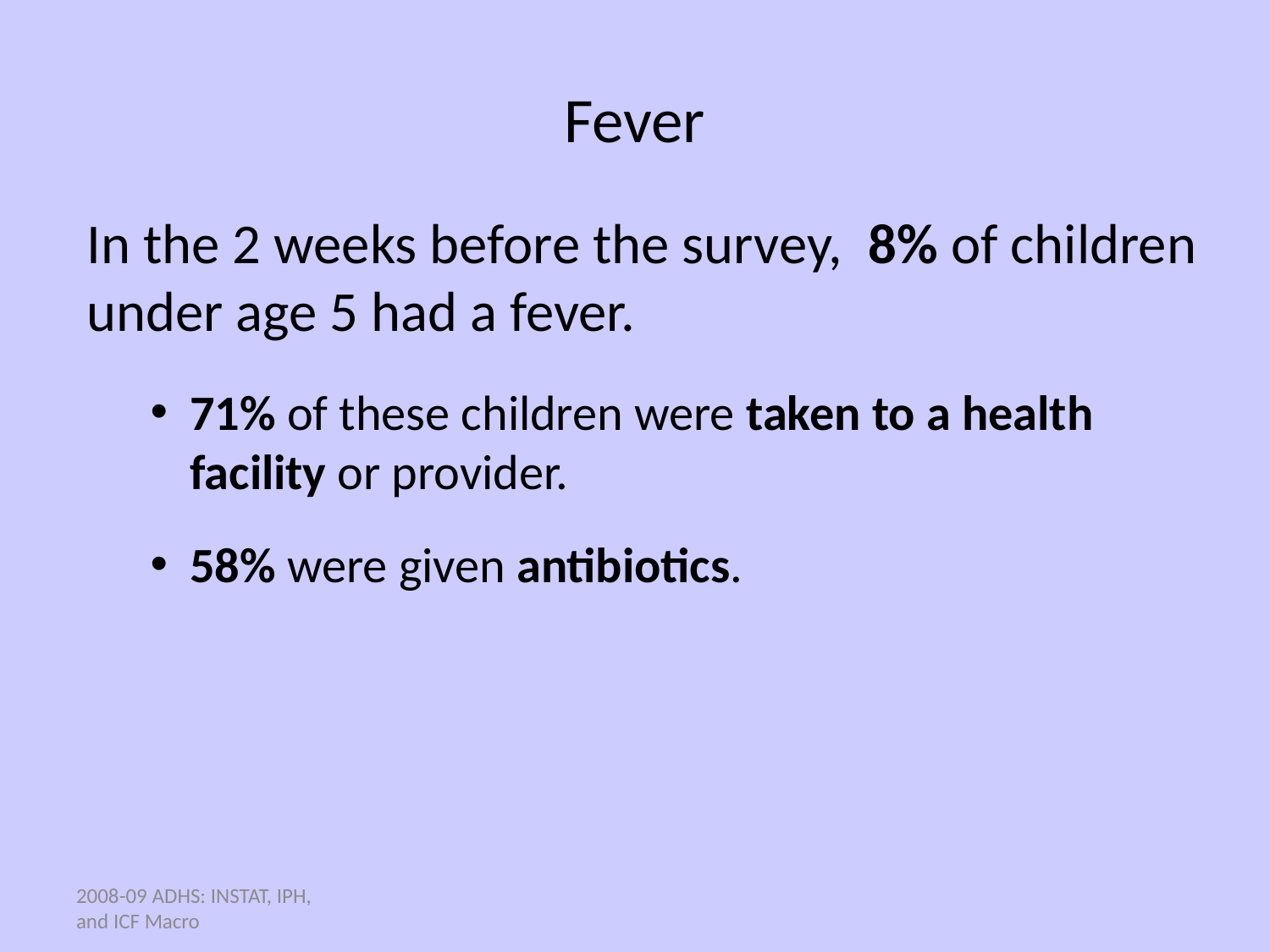

# Fever
In the 2 weeks before the survey,  8% of children under age 5 had a fever.
71% of these children were taken to a health facility or provider.
58% were given antibiotics.

2008-09 ADHS: INSTAT, IPH, and ICF Macro